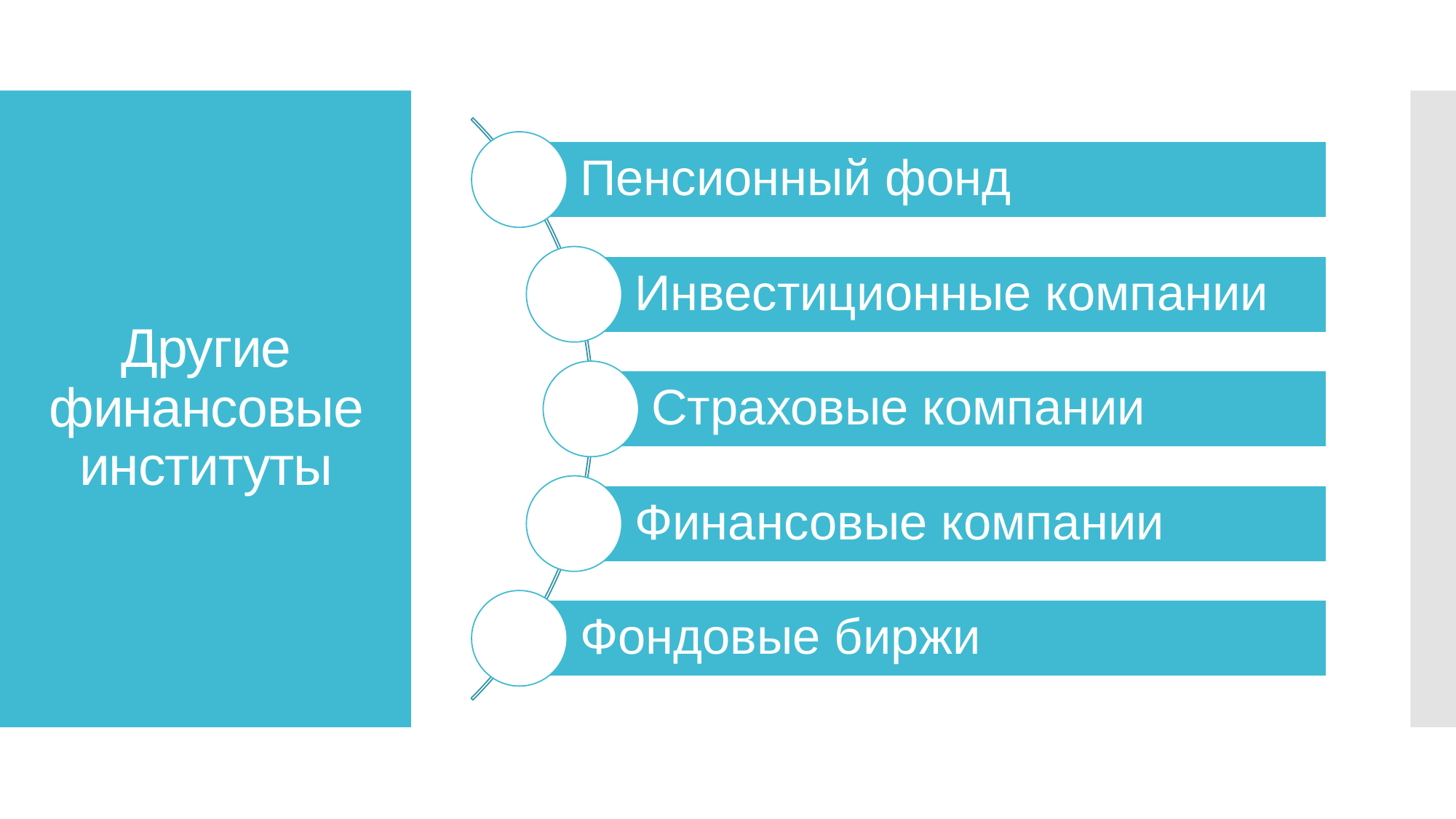

Пенсионный фонд
Инвестиционные компании
Страховые компании
Финансовые компании
Фондовые биржи
# Другие финансовые институты